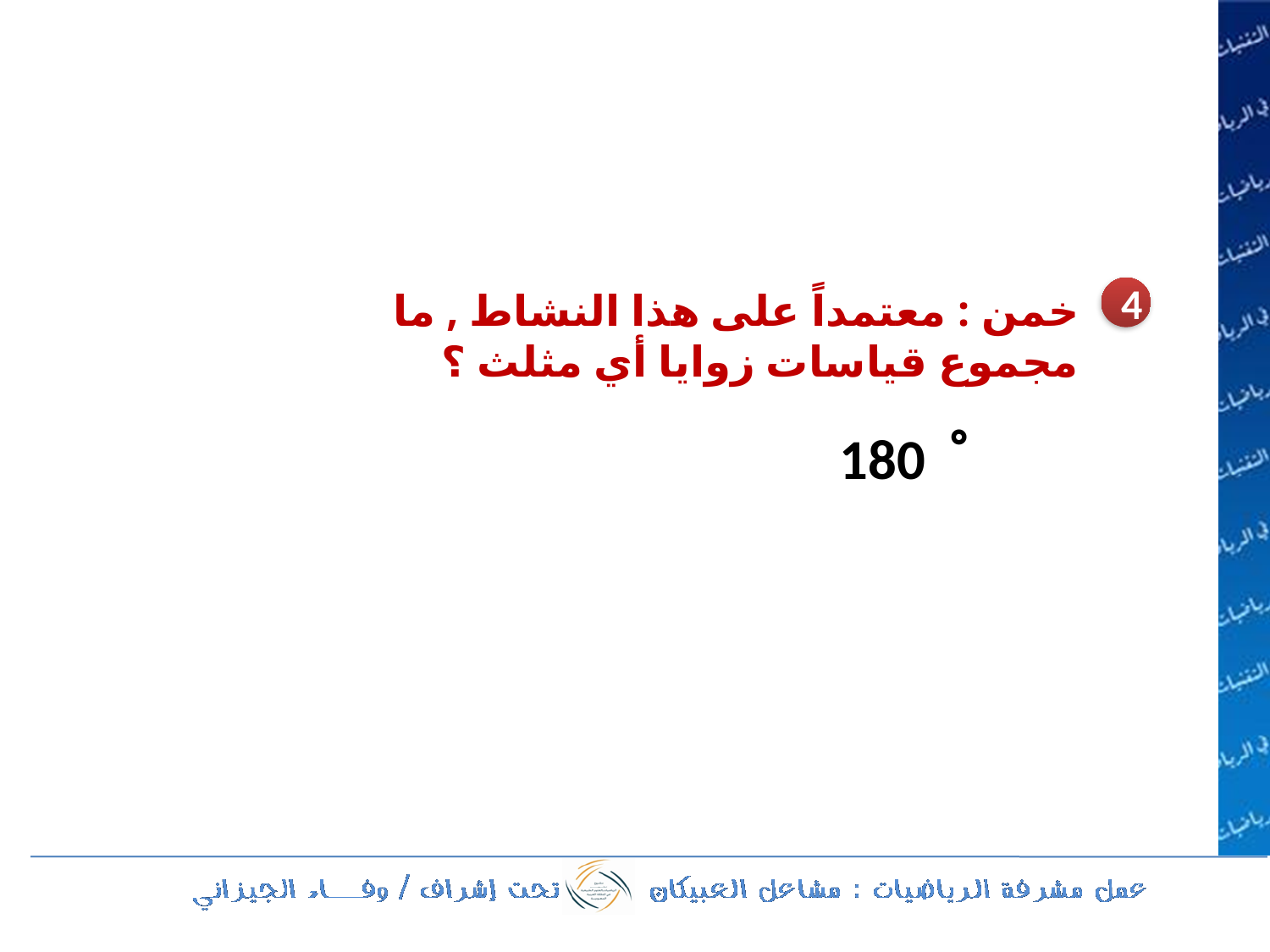

4
 خمن : معتمداً على هذا النشاط , ما مجموع قياسات زوايا أي مثلث ؟
180 ْ